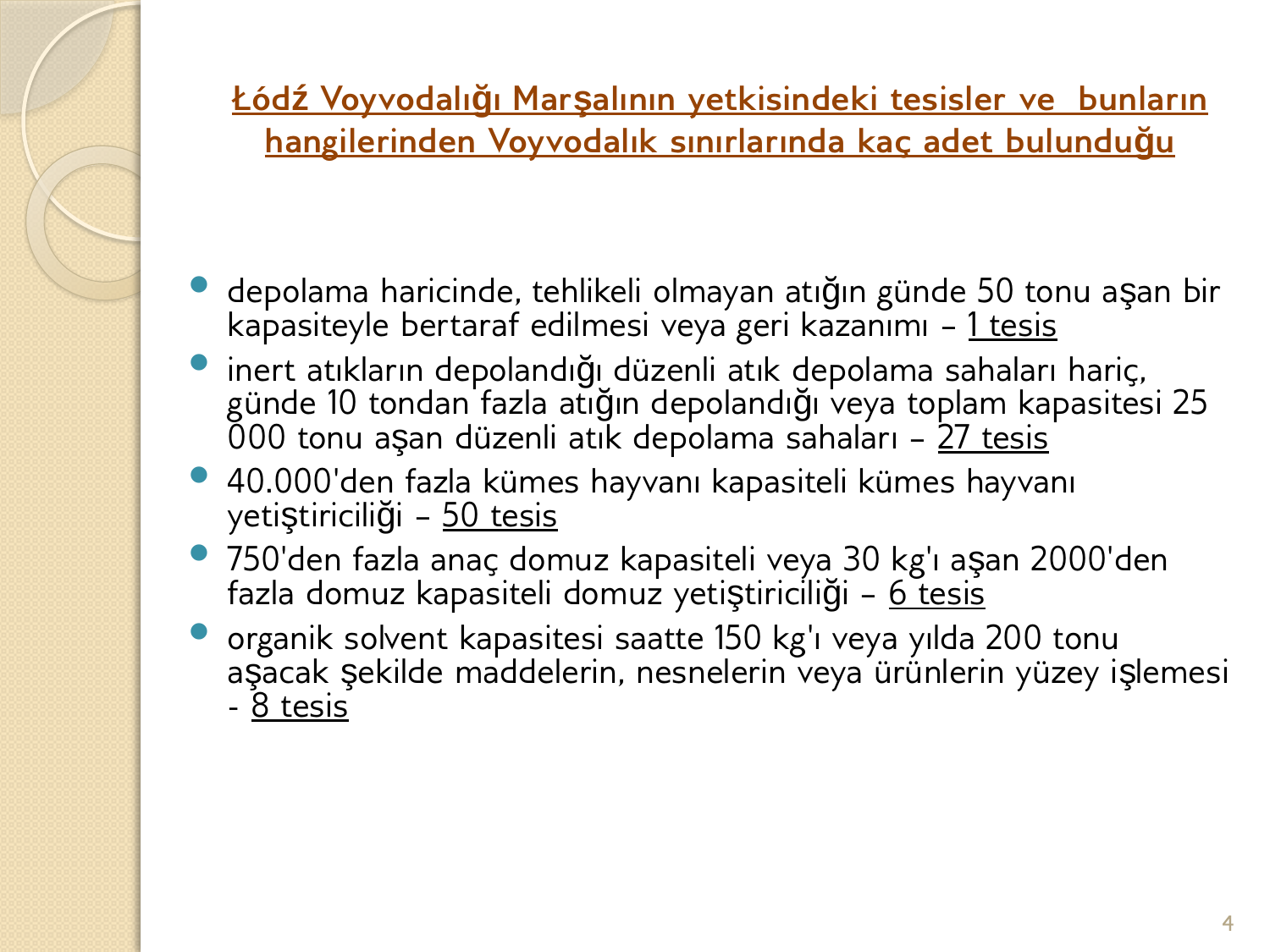

# Łódź Voyvodalığı Marşalının yetkisindeki tesisler ve  bunların hangilerinden Voyvodalık sınırlarında kaç adet bulunduğu

depolama haricinde, tehlikeli olmayan atığın günde 50 tonu aşan bir kapasiteyle bertaraf edilmesi veya geri kazanımı – 1 tesis
inert atıkların depolandığı düzenli atık depolama sahaları hariç, günde 10 tondan fazla atığın depolandığı veya toplam kapasitesi 25 000 tonu aşan düzenli atık depolama sahaları – 27 tesis
40.000'den fazla kümes hayvanı kapasiteli kümes hayvanı yetiştiriciliği – 50 tesis
750'den fazla anaç domuz kapasiteli veya 30 kg'ı aşan 2000'den fazla domuz kapasiteli domuz yetiştiriciliği – 6 tesis
organik solvent kapasitesi saatte 150 kg'ı veya yılda 200 tonu aşacak şekilde maddelerin, nesnelerin veya ürünlerin yüzey işlemesi - 8 tesis
4